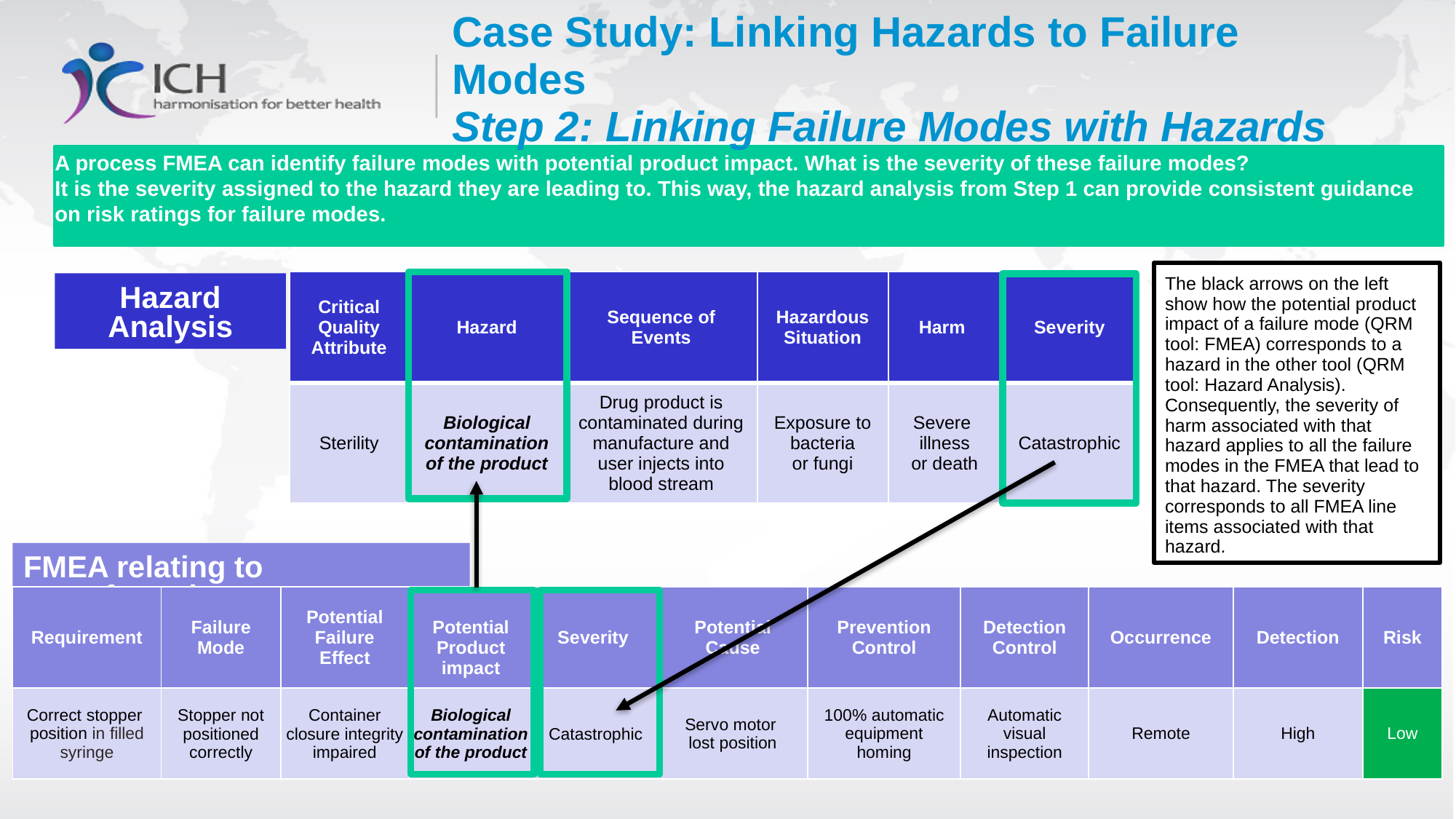

# Case Study: Linking Hazards to Failure Modes Step 2: Linking Failure Modes with Hazards
A process FMEA can identify failure modes with potential product impact. What is the severity of these failure modes?
It is the severity assigned to the hazard they are leading to. This way, the hazard analysis from Step 1 can provide consistent guidance on risk ratings for failure modes.
The black arrows on the left show how the potential product impact of a failure mode (QRM tool: FMEA) corresponds to a hazard in the other tool (QRM tool: Hazard Analysis). Consequently, the severity of harm associated with that hazard applies to all the failure modes in the FMEA that lead to that hazard. The severity corresponds to all FMEA line items associated with that hazard.
| Critical Quality Attribute | Hazard | Sequence of Events | Hazardous Situation | Harm | Severity |
| --- | --- | --- | --- | --- | --- |
| Sterility | Biological contamination of the product | Drug product is contaminated during manufacture and user injects into blood stream | Exposure to bacteria or fungi | Severe  illness or death | Catastrophic |

Hazard Analysis

FMEA relating to manufacturing
| Requirement | Failure Mode | Potential Failure Effect | Potential Product impact | Severity | Potential Cause | Prevention Control | Detection Control | Occurrence | Detection | Risk |
| --- | --- | --- | --- | --- | --- | --- | --- | --- | --- | --- |
| Correct stopper position in filled syringe | Stopper not positioned correctly | Container closure integrity impaired | Biological contamination of the product | Catastrophic | Servo motor lost position | 100% automatic equipment homing | Automatic visual inspection | Remote | High | Low |